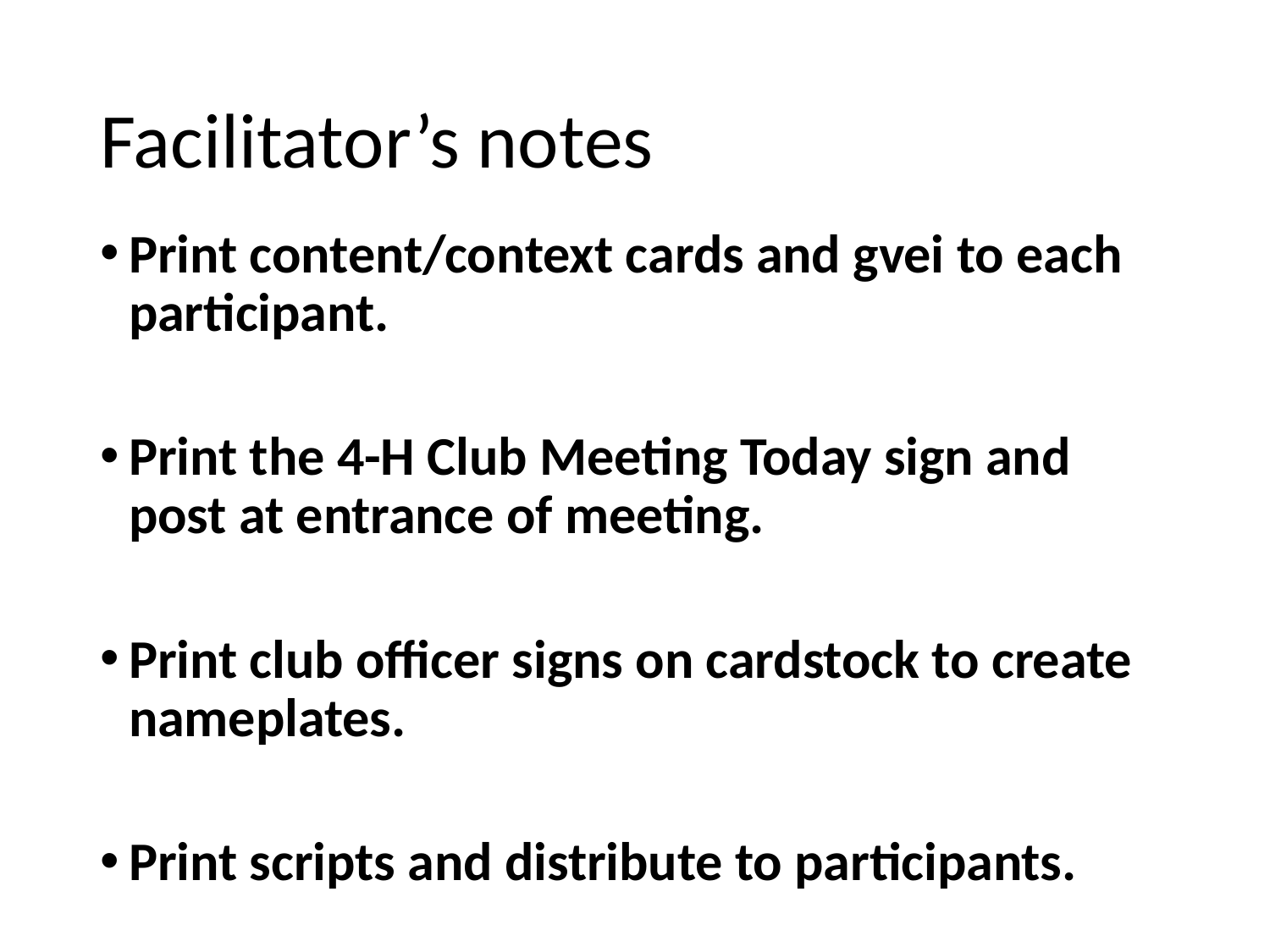

# Facilitator’s notes
Print content/context cards and gvei to each participant.

Print the 4-H Club Meeting Today sign and post at entrance of meeting.

Print club officer signs on cardstock to create nameplates.

Print scripts and distribute to participants.